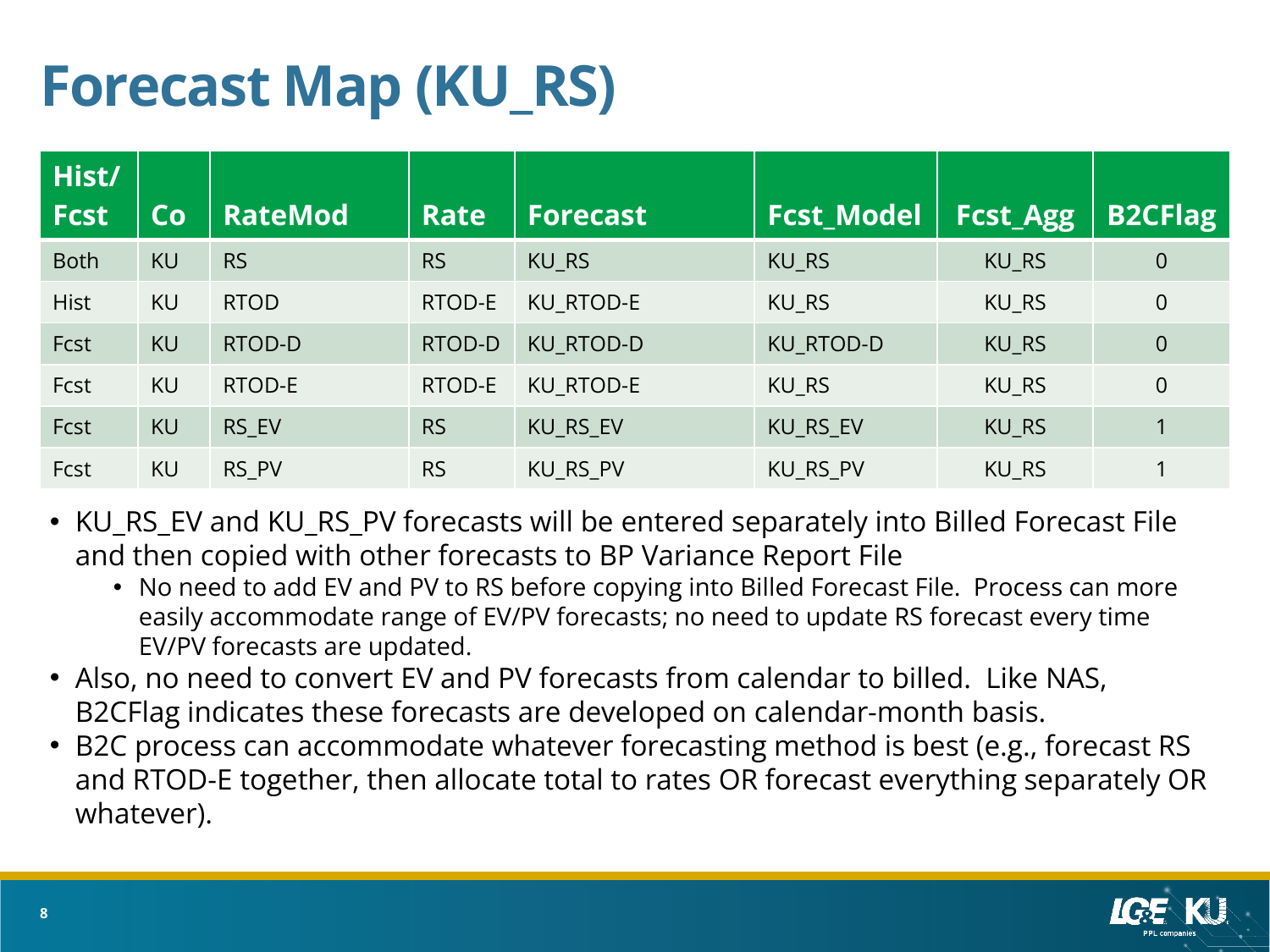

# Forecast Map (KU_RS)
| Hist/ Fcst | Co | RateMod | Rate | Forecast | Fcst\_Model | Fcst\_Agg | B2CFlag |
| --- | --- | --- | --- | --- | --- | --- | --- |
| Both | KU | RS | RS | KU\_RS | KU\_RS | KU\_RS | 0 |
| Hist | KU | RTOD | RTOD-E | KU\_RTOD-E | KU\_RS | KU\_RS | 0 |
| Fcst | KU | RTOD-D | RTOD-D | KU\_RTOD-D | KU\_RTOD-D | KU\_RS | 0 |
| Fcst | KU | RTOD-E | RTOD-E | KU\_RTOD-E | KU\_RS | KU\_RS | 0 |
| Fcst | KU | RS\_EV | RS | KU\_RS\_EV | KU\_RS\_EV | KU\_RS | 1 |
| Fcst | KU | RS\_PV | RS | KU\_RS\_PV | KU\_RS\_PV | KU\_RS | 1 |
KU_RS_EV and KU_RS_PV forecasts will be entered separately into Billed Forecast File and then copied with other forecasts to BP Variance Report File
No need to add EV and PV to RS before copying into Billed Forecast File.  Process can more easily accommodate range of EV/PV forecasts; no need to update RS forecast every time EV/PV forecasts are updated.
Also, no need to convert EV and PV forecasts from calendar to billed.  Like NAS, B2CFlag indicates these forecasts are developed on calendar-month basis.
B2C process can accommodate whatever forecasting method is best (e.g., forecast RS and RTOD-E together, then allocate total to rates OR forecast everything separately OR whatever).
8